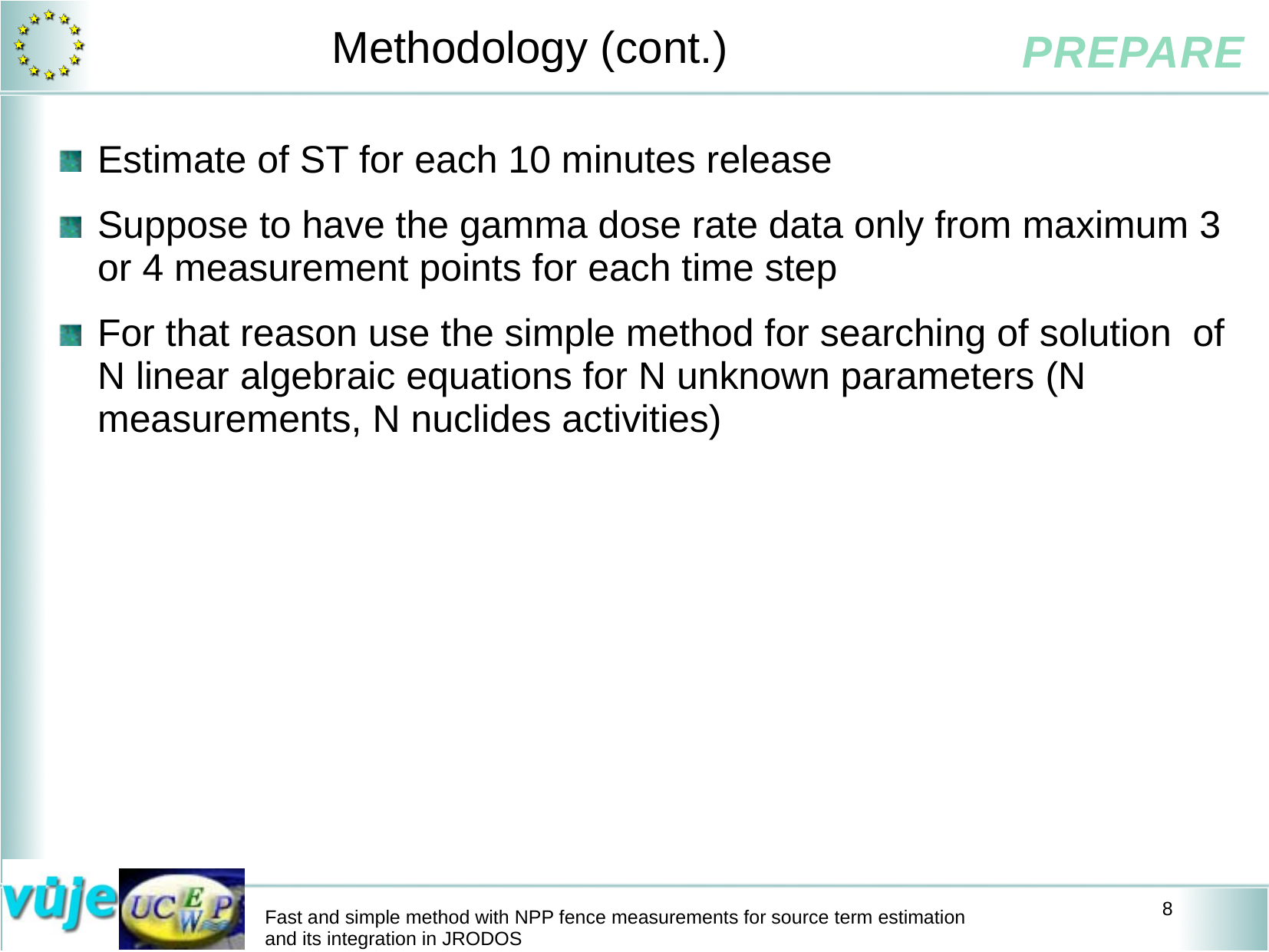

# Methodology (cont.)
Estimate of ST for each 10 minutes release
Suppose to have the gamma dose rate data only from maximum 3 or 4 measurement points for each time step
For that reason use the simple method for searching of solution  of N linear algebraic equations for N unknown parameters (N measurements, N nuclides activities)